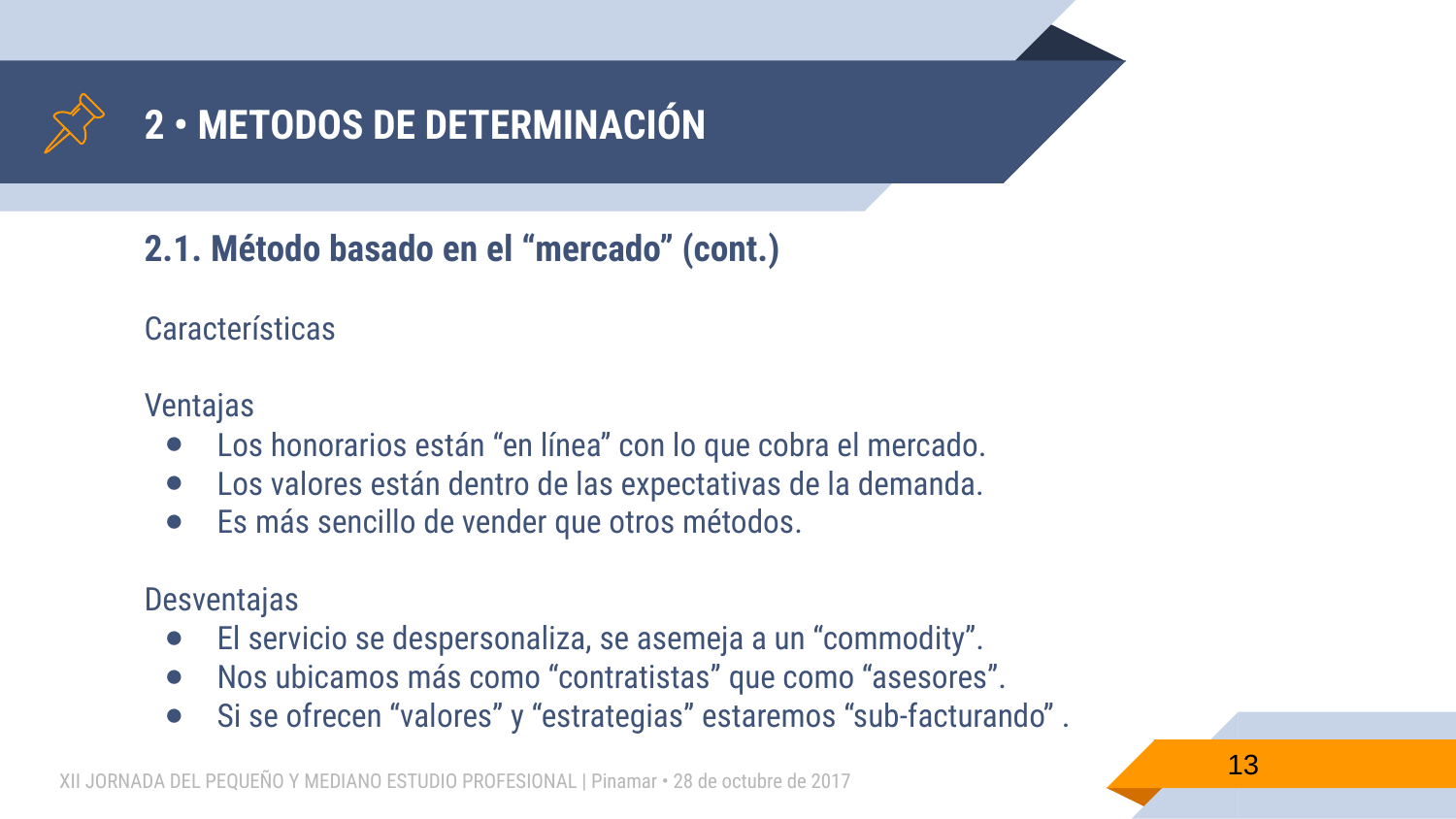

# 2 • METODOS DE DETERMINACIÓN

2.1. Método basado en el “mercado” (cont.)

Características

Ventajas
Los honorarios están “en línea” con lo que cobra el mercado.
Los valores están dentro de las expectativas de la demanda.
Es más sencillo de vender que otros métodos.

Desventajas
El servicio se despersonaliza, se asemeja a un “commodity”.
Nos ubicamos más como “contratistas” que como “asesores”.
Si se ofrecen “valores” y “estrategias” estaremos “sub-facturando” .
13